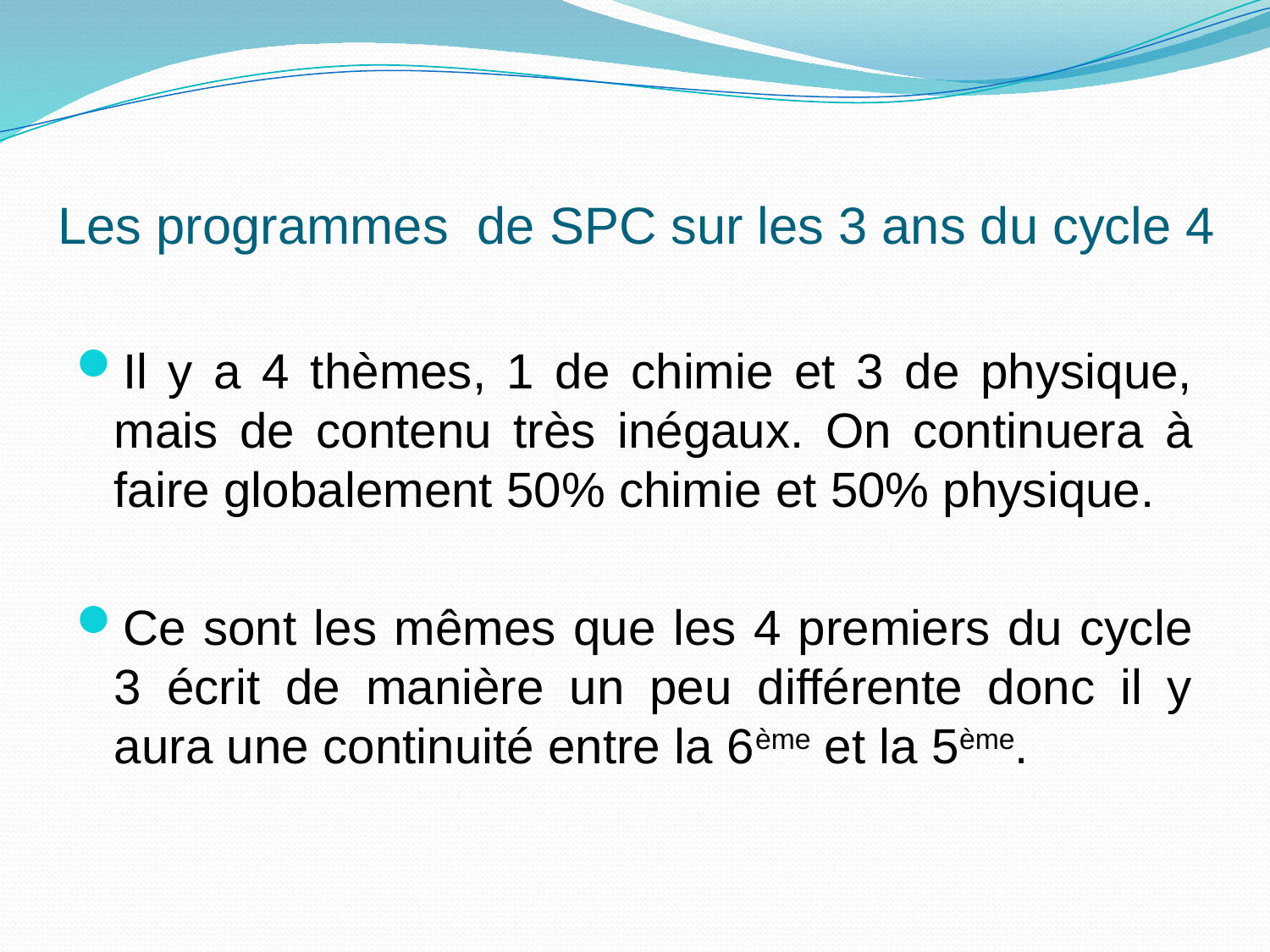

# Les programmes  de SPC sur les 3 ans du cycle 4

Il y a 4 thèmes, 1 de chimie et 3 de physique, mais de contenu très inégaux. On continuera à faire globalement 50% chimie et 50% physique.

Ce sont les mêmes que les 4 premiers du cycle 3 écrit de manière un peu différente donc il y aura une continuité entre la 6ème et la 5ème.